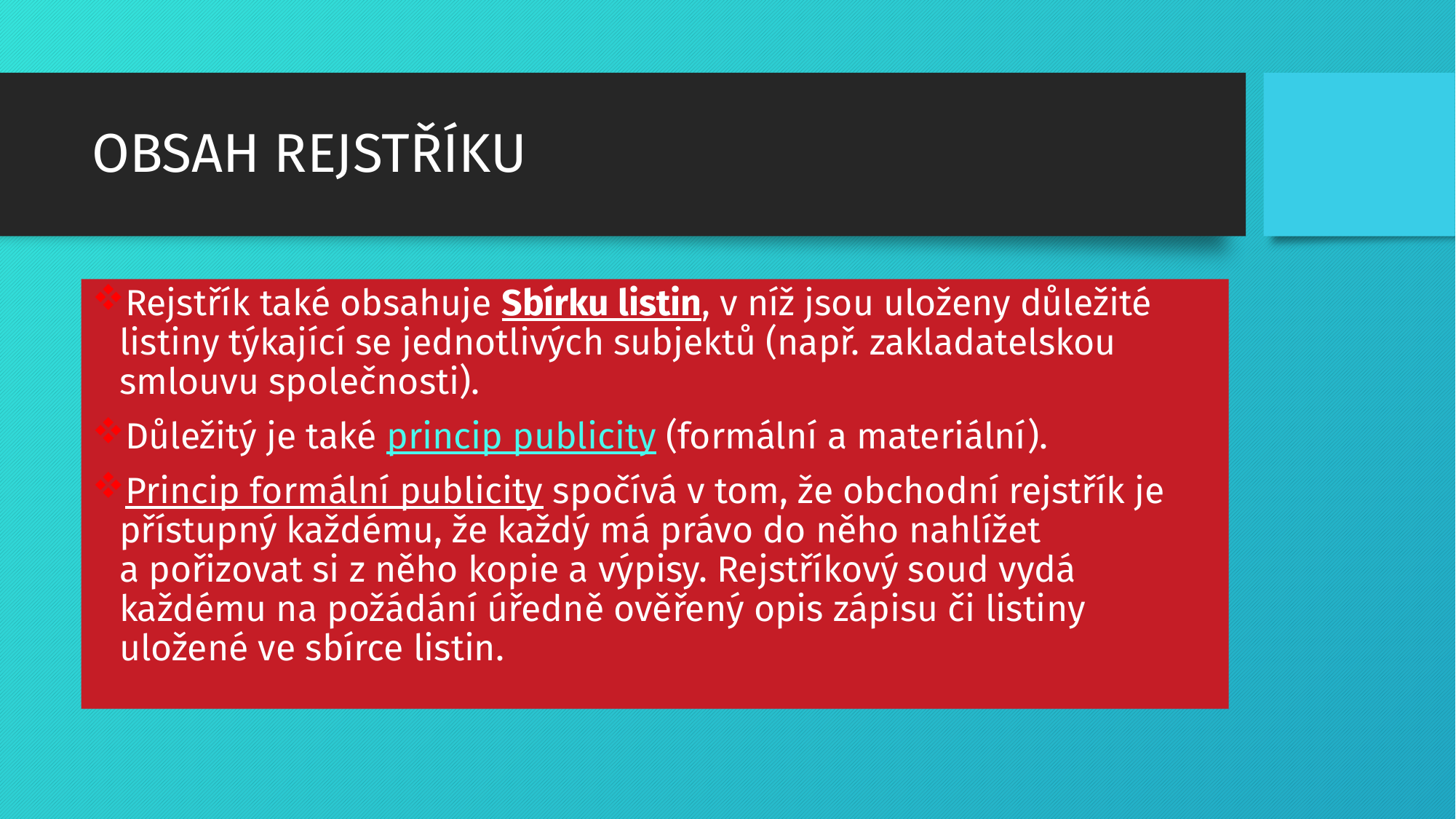

# OBSAH REJSTŘÍKU
Rejstřík také obsahuje Sbírku listin, v níž jsou uloženy důležité listiny týkající se jednotlivých subjektů (např. zakladatelskou smlouvu společnosti).
Důležitý je také princip publicity (formální a materiální).
Princip formální publicity spočívá v tom, že obchodní rejstřík je přístupný každému, že každý má právo do něho nahlížet
a pořizovat si z něho kopie a výpisy. Rejstříkový soud vydá každému na požádání úředně ověřený opis zápisu či listiny uložené ve sbírce listin.